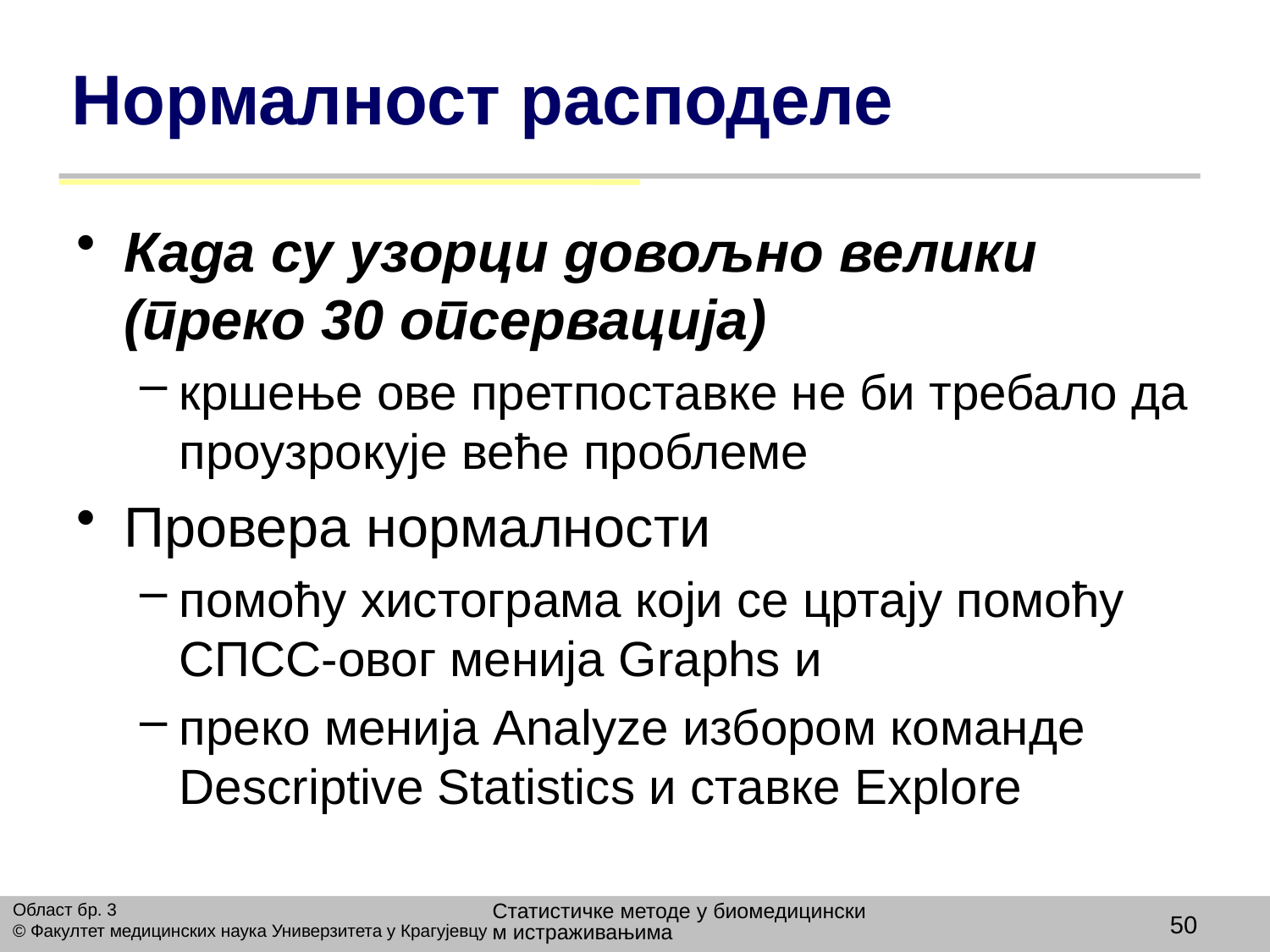

# Нормалност расподеле
Када су узорци довољно велики (преко 30 опсервација)
кршење ове претпоставке не би требало да проузрокује веће проблеме
Провера нормалности
помоћу хистограма који се цртају помоћу СПСС-овог менија Graphs и
преко менија Analyze избором команде Descriptive Statistics и ставке Explore

Статистичке методе у биомедицинским истраживањима
Област бр. 3
© Факултет медицинских наука Универзитета у Крагујевцу
50